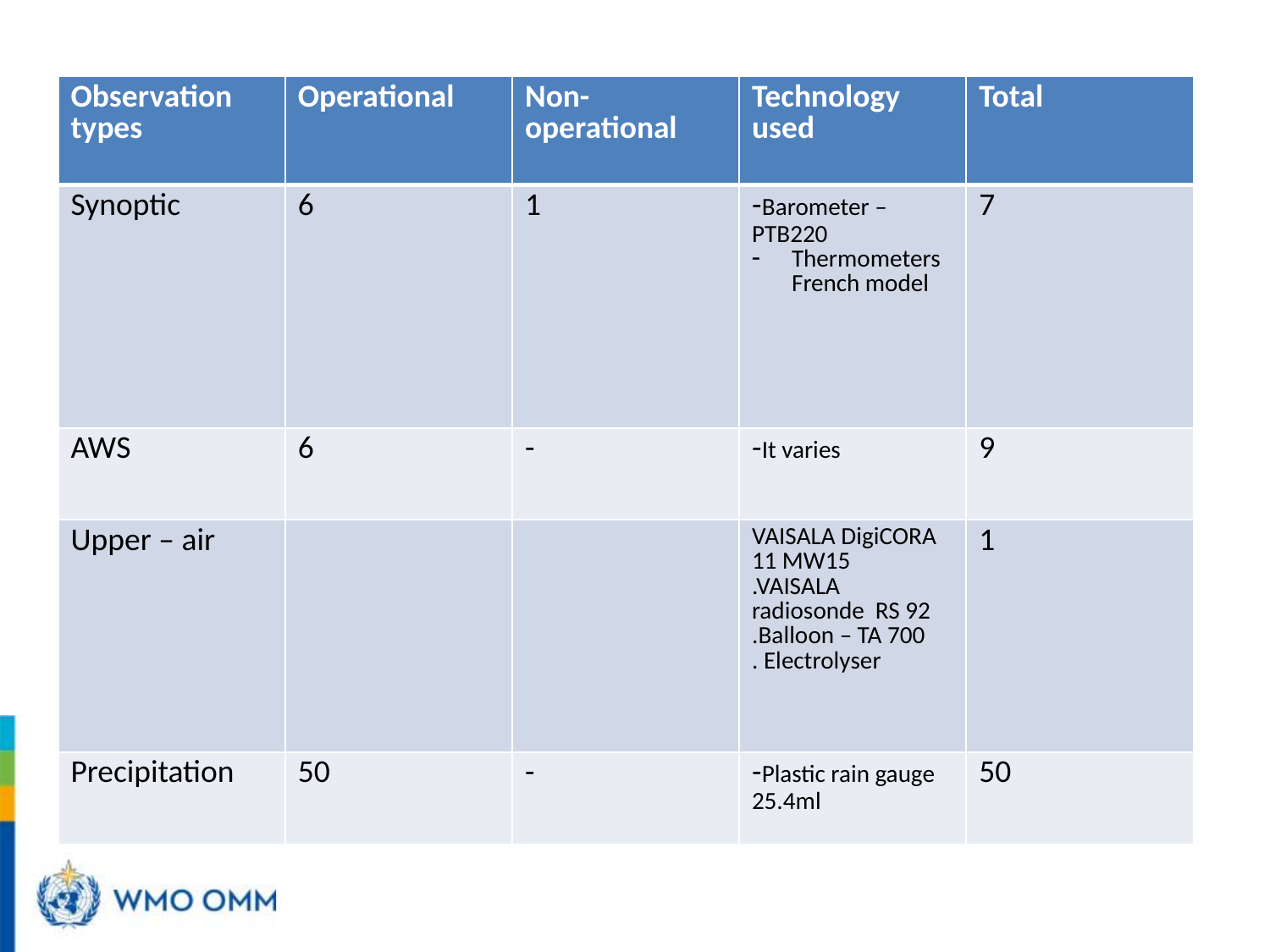

#
| Observation types | Operational | Non-operational | Technology used | Total |
| --- | --- | --- | --- | --- |
| Synoptic | 6 | 1 | -Barometer –PTB220 Thermometers French model | 7 |
| AWS | 6 | - | -It varies | 9 |
| Upper – air |  |  | VAISALA DigiCORA 11 MW15 .VAISALA radiosonde RS 92 .Balloon – TA 700 . Electrolyser | 1 |
| Precipitation | 50 | - | -Plastic rain gauge 25.4ml | 50 |